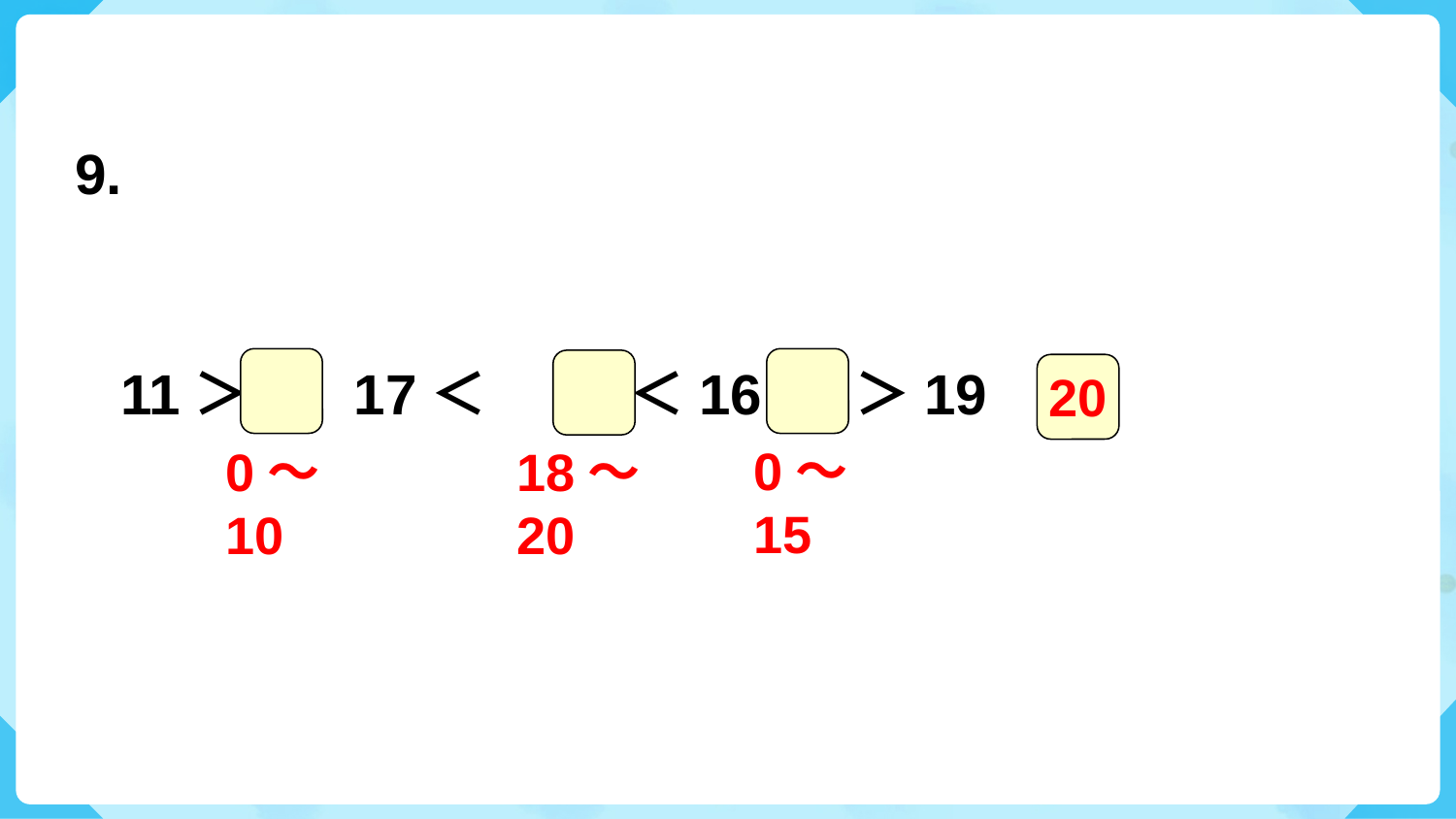

9.

11＞       17＜           ＜16     ＞19

20
0～15
18～20
0～10